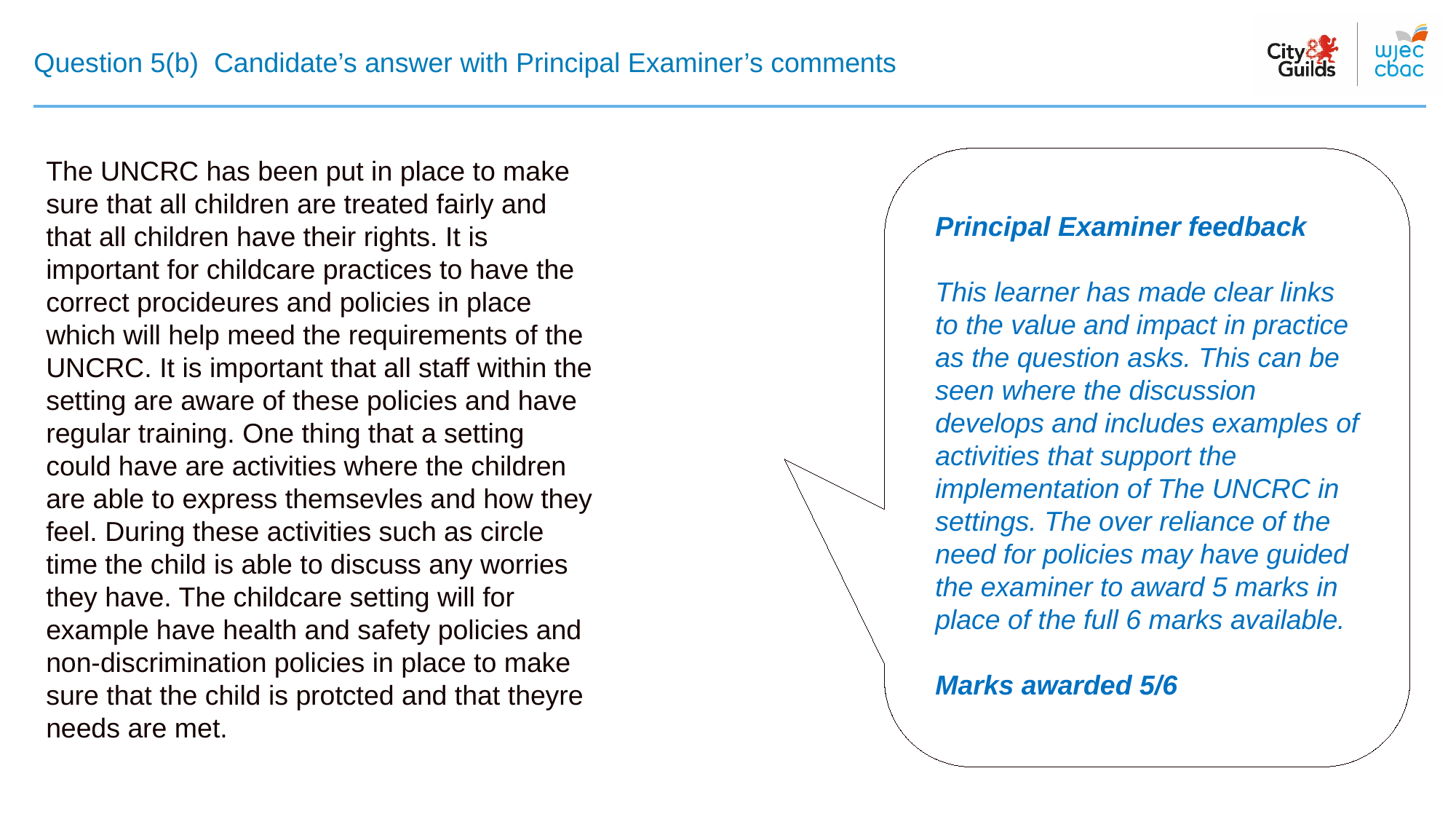

# Question 5(b)  Candidate’s answer with Principal Examiner’s comments
The UNCRC has been put in place to make sure that all children are treated fairly and that all children have their rights. It is important for childcare practices to have the correct procideures and policies in place which will help meed the requirements of the UNCRC. It is important that all staff within the setting are aware of these policies and have regular training. One thing that a setting could have are activities where the children are able to express themsevles and how they feel. During these activities such as circle time the child is able to discuss any worries they have. The childcare setting will for example have health and safety policies and non-discrimination policies in place to make sure that the child is protcted and that theyre needs are met.

Principal Examiner feedback
This learner has made clear links to the value and impact in practice as the question asks. This can be seen where the discussion develops and includes examples of activities that support the implementation of The UNCRC in settings. The over reliance of the need for policies may have guided the examiner to award 5 marks in place of the full 6 marks available.
Marks awarded 5/6